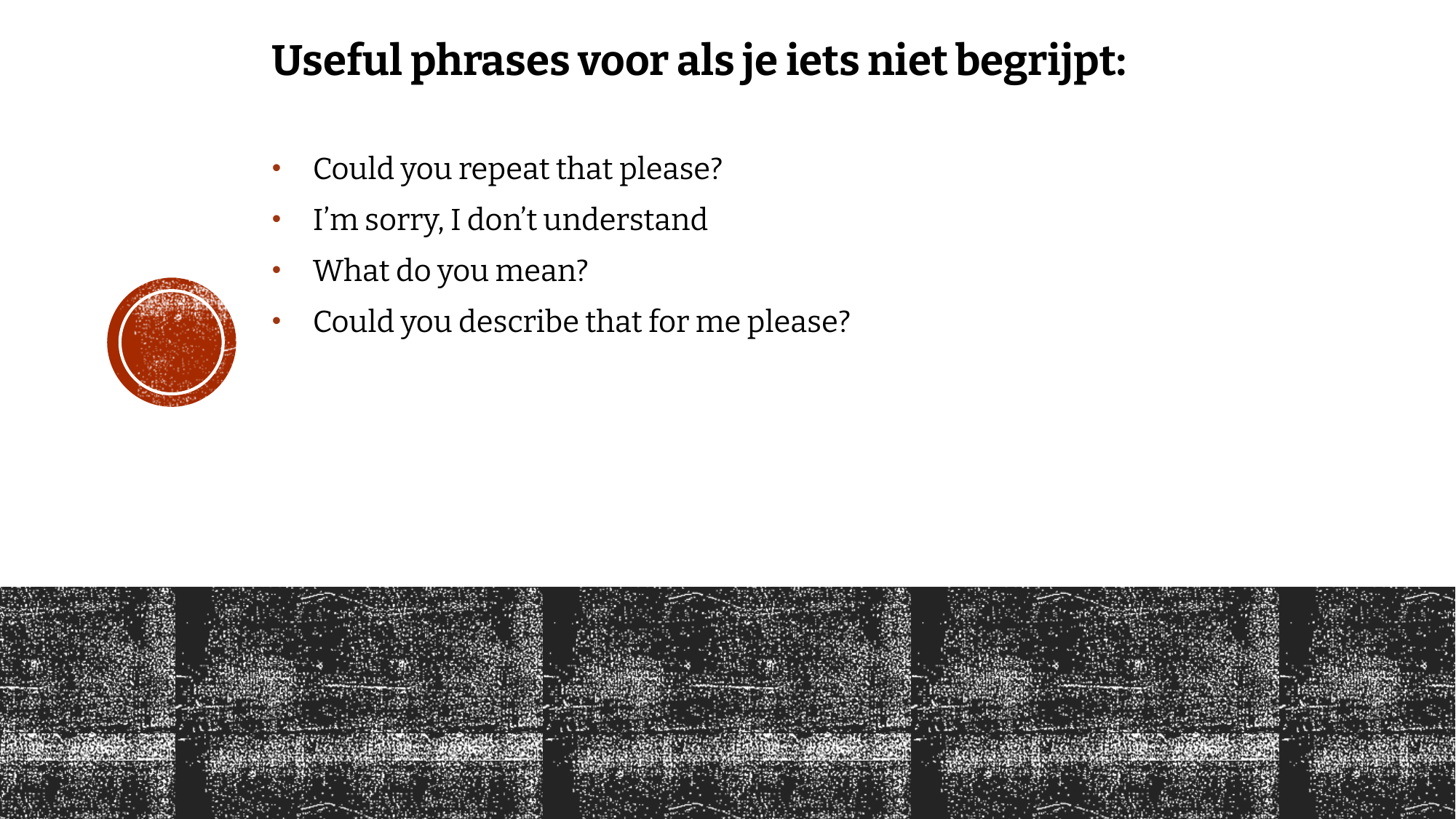

Useful phrases voor als je iets niet begrijpt:

Could you repeat that please?
I’m sorry, I don’t understand
What do you mean?
Could you describe that for me please?